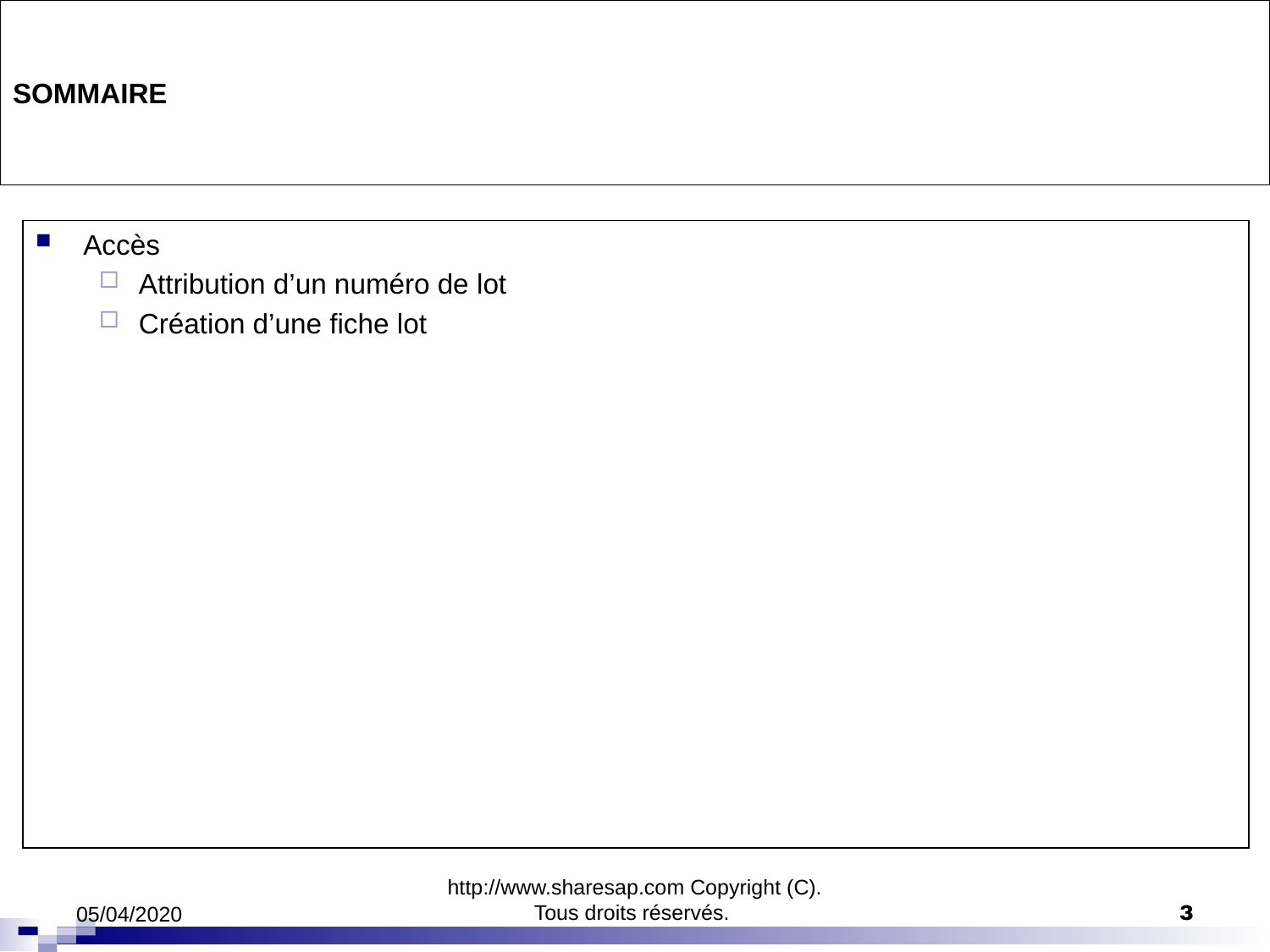

# SOMMAIRE
Accès
Attribution d’un numéro de lot
Création d’une fiche lot

05/04/2020
http://www.sharesap.com Copyright (C). Tous droits réservés.
3